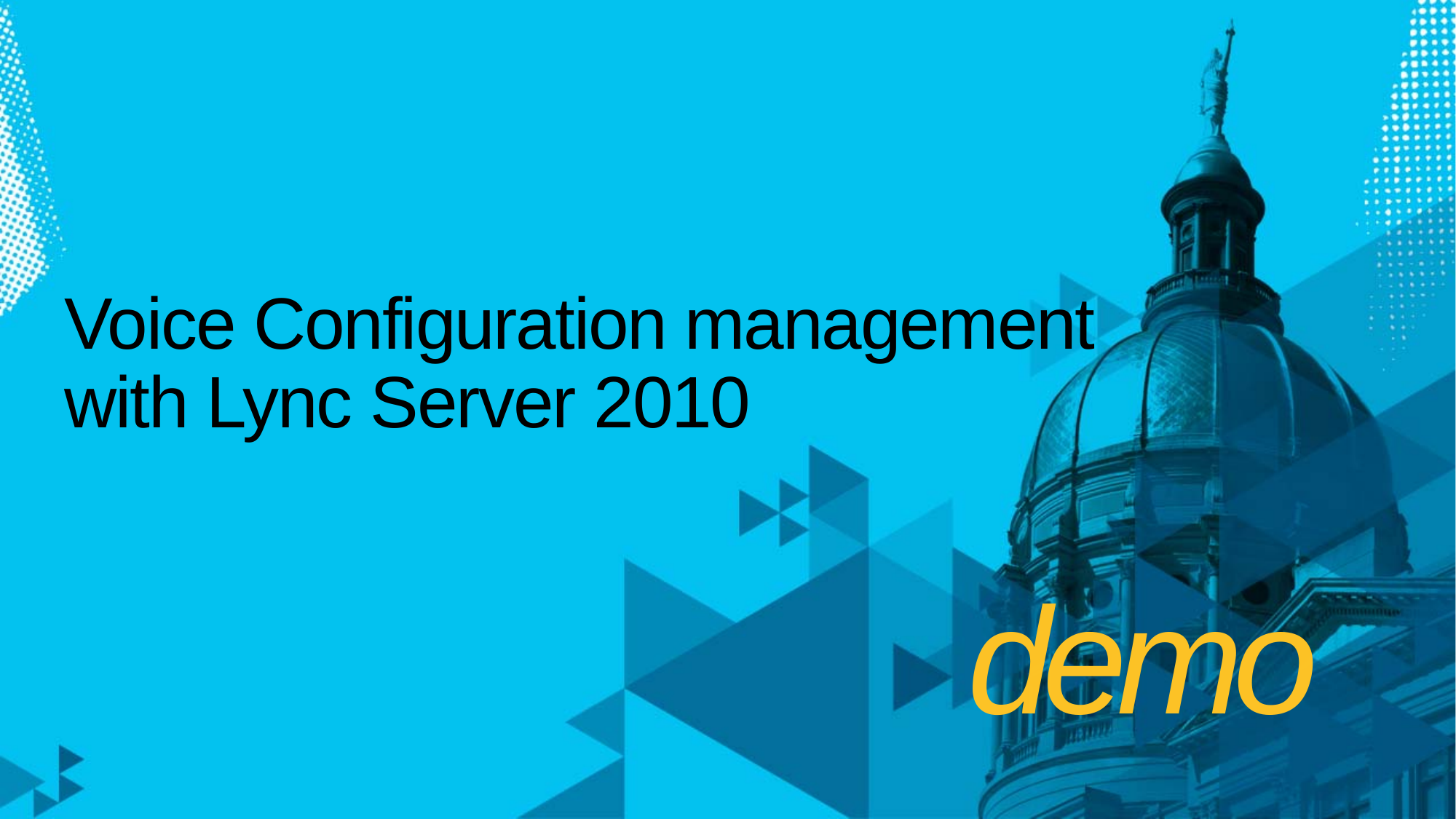

# Voice Configuration management with Lync Server 2010
demo